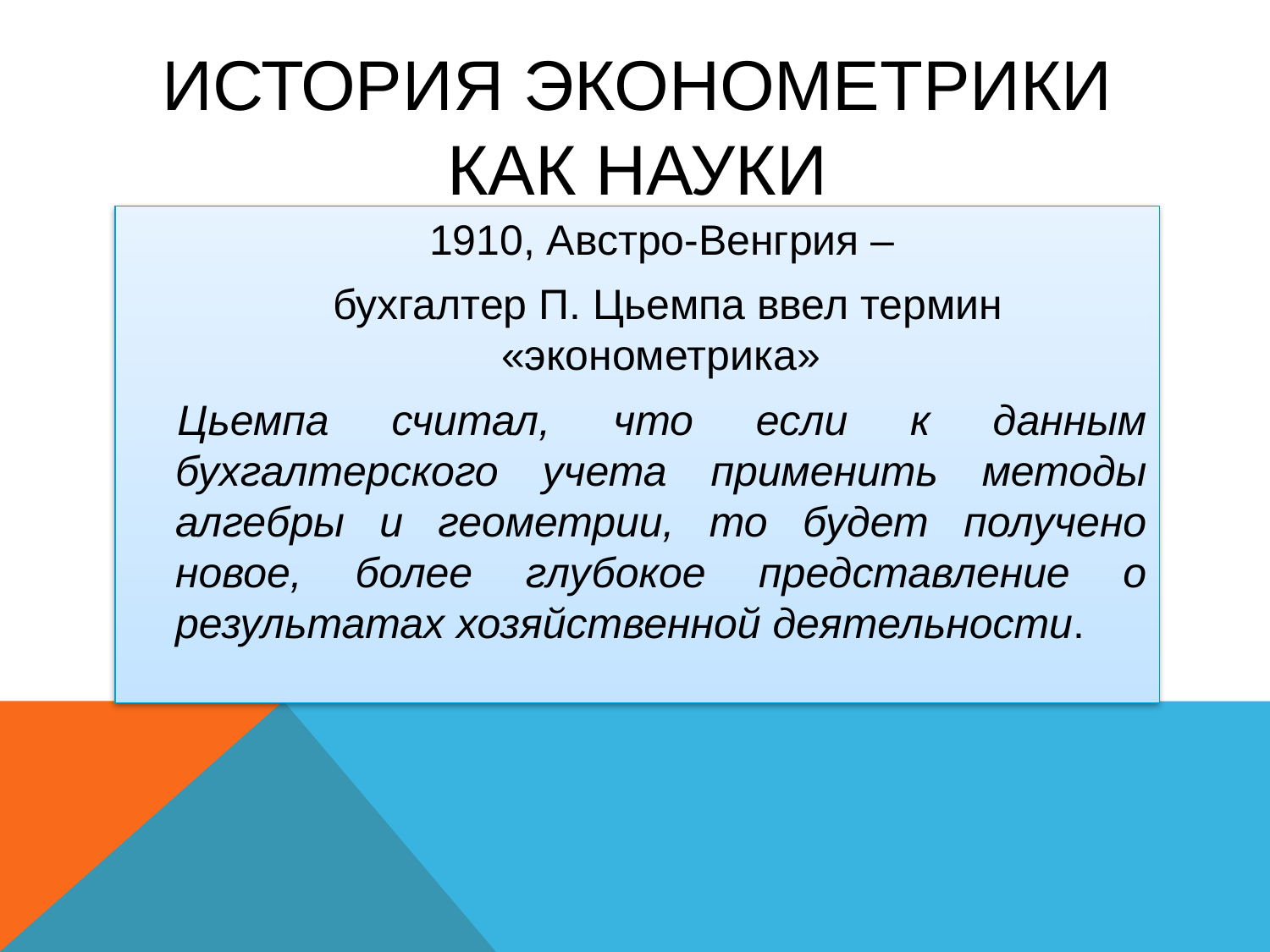

# История эконометрики как науки
1910, Австро-Венгрия –
 бухгалтер П. Цьемпа ввел термин «эконометрика»
Цьемпа считал, что если к данным бухгалтерского учета применить методы алгебры и геометрии, то будет получено новое, более глубокое представление о результатах хозяйственной деятельности.